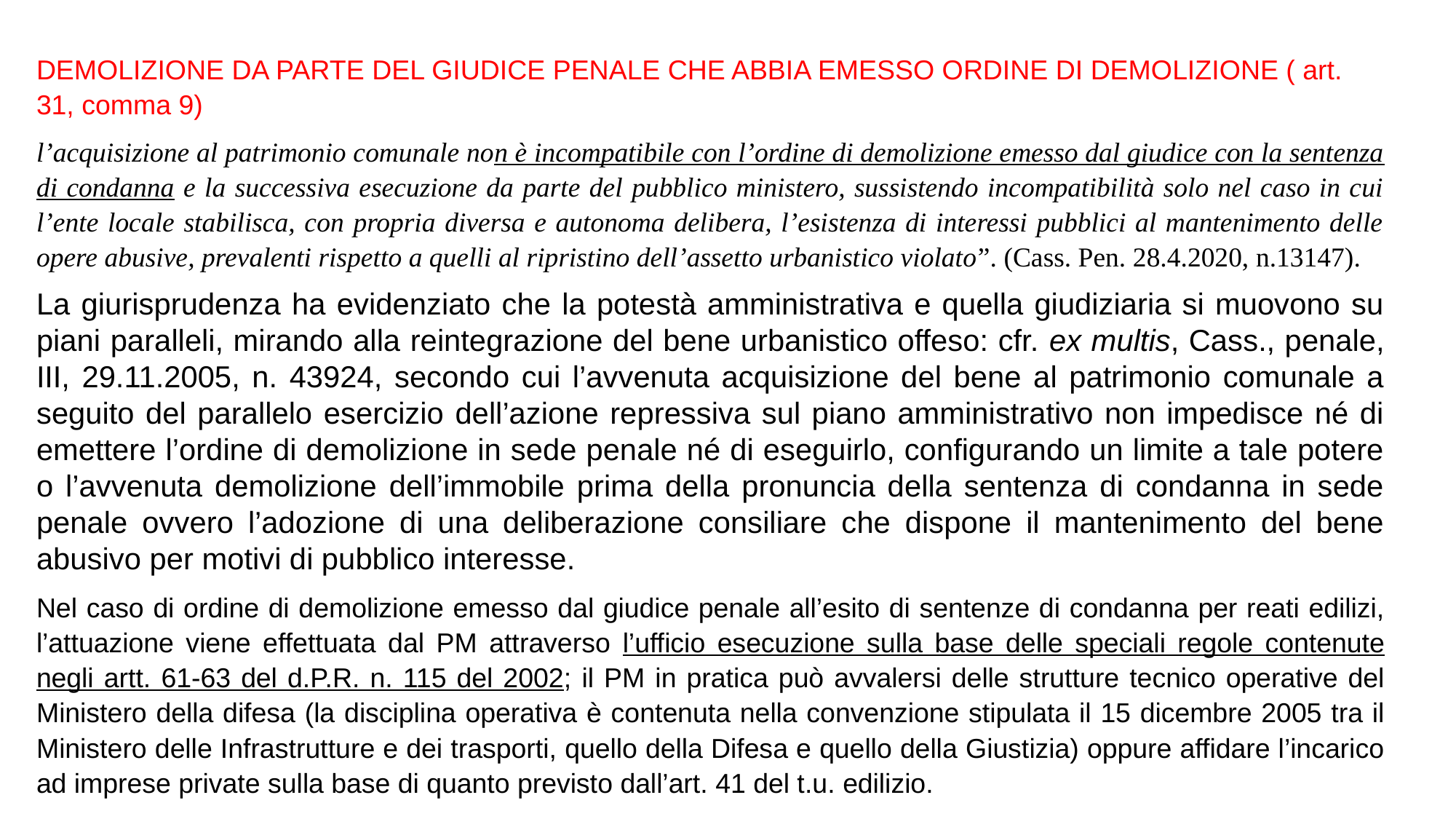

DEMOLIZIONE DA PARTE DEL GIUDICE PENALE CHE ABBIA EMESSO ORDINE DI DEMOLIZIONE ( art. 31, comma 9)
l’acquisizione al patrimonio comunale non è incompatibile con l’ordine di demolizione emesso dal giudice con la sentenza di condanna e la successiva esecuzione da parte del pubblico ministero, sussistendo incompatibilità solo nel caso in cui l’ente locale stabilisca, con propria diversa e autonoma delibera, l’esistenza di interessi pubblici al mantenimento delle opere abusive, prevalenti rispetto a quelli al ripristino dell’assetto urbanistico violato”. (Cass. Pen. 28.4.2020, n.13147).
La giurisprudenza ha evidenziato che la potestà amministrativa e quella giudiziaria si muovono su piani paralleli, mirando alla reintegrazione del bene urbanistico offeso: cfr. ex multis, Cass., penale, III, 29.11.2005, n. 43924, secondo cui l’avvenuta acquisizione del bene al patrimonio comunale a seguito del parallelo esercizio dell’azione repressiva sul piano amministrativo non impedisce né di emettere l’ordine di demolizione in sede penale né di eseguirlo, configurando un limite a tale potere o l’avvenuta demolizione dell’immobile prima della pronuncia della sentenza di condanna in sede penale ovvero l’adozione di una deliberazione consiliare che dispone il mantenimento del bene abusivo per motivi di pubblico interesse.
Nel caso di ordine di demolizione emesso dal giudice penale all’esito di sentenze di condanna per reati edilizi, l’attuazione viene effettuata dal PM attraverso l’ufficio esecuzione sulla base delle speciali regole contenute negli artt. 61-63 del d.P.R. n. 115 del 2002; il PM in pratica può avvalersi delle strutture tecnico operative del Ministero della difesa (la disciplina operativa è contenuta nella convenzione stipulata il 15 dicembre 2005 tra il Ministero delle Infrastrutture e dei trasporti, quello della Difesa e quello della Giustizia) oppure affidare l’incarico ad imprese private sulla base di quanto previsto dall’art. 41 del t.u. edilizio.